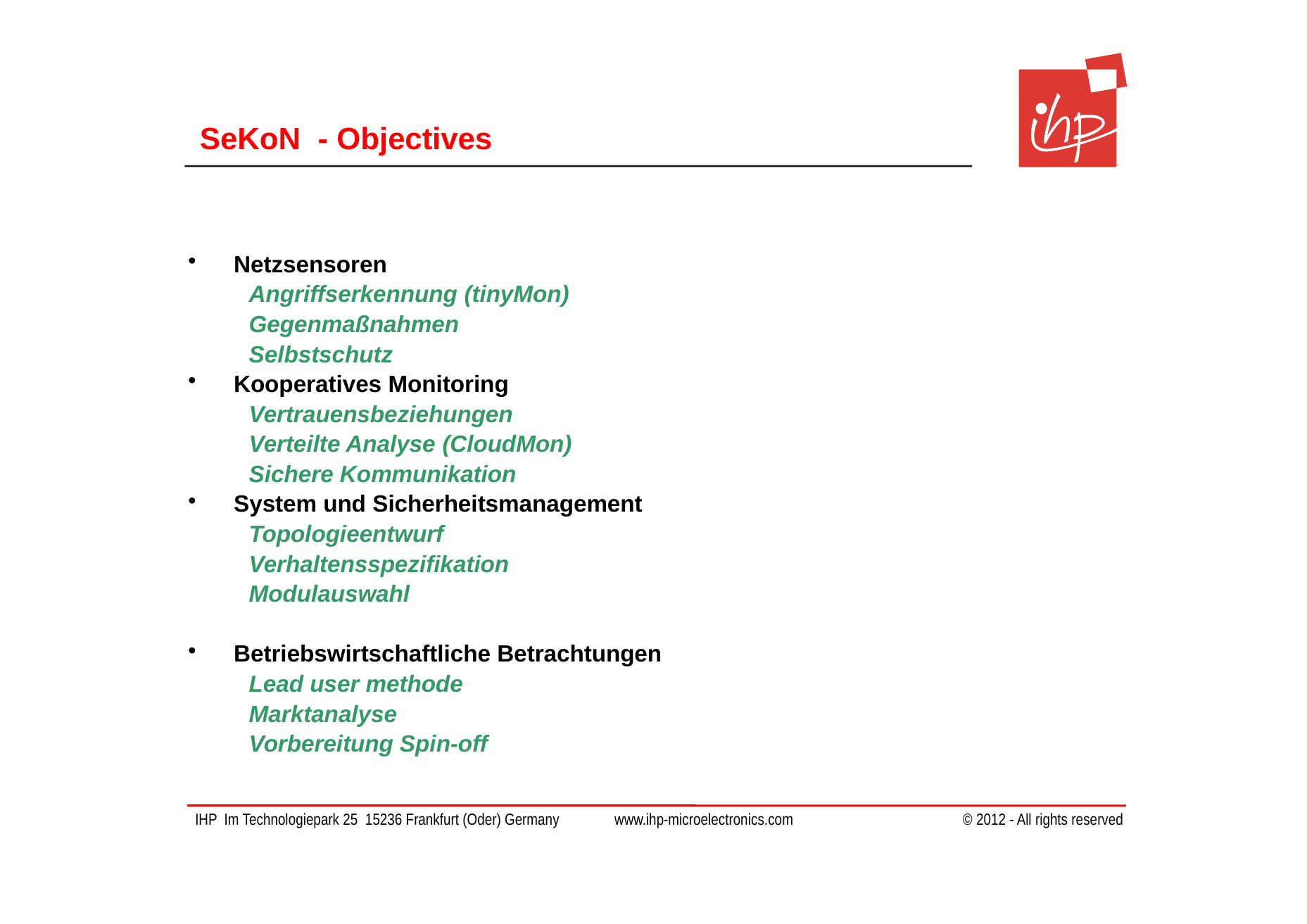

# SeKoN  - Objectives
Netzsensoren
Angriffserkennung (tinyMon)
Gegenmaßnahmen
Selbstschutz
Kooperatives Monitoring
Vertrauensbeziehungen
Verteilte Analyse (CloudMon)
Sichere Kommunikation
System und Sicherheitsmanagement
Topologieentwurf
Verhaltensspezifikation
Modulauswahl

Betriebswirtschaftliche Betrachtungen
Lead user methode
Marktanalyse
Vorbereitung Spin-off